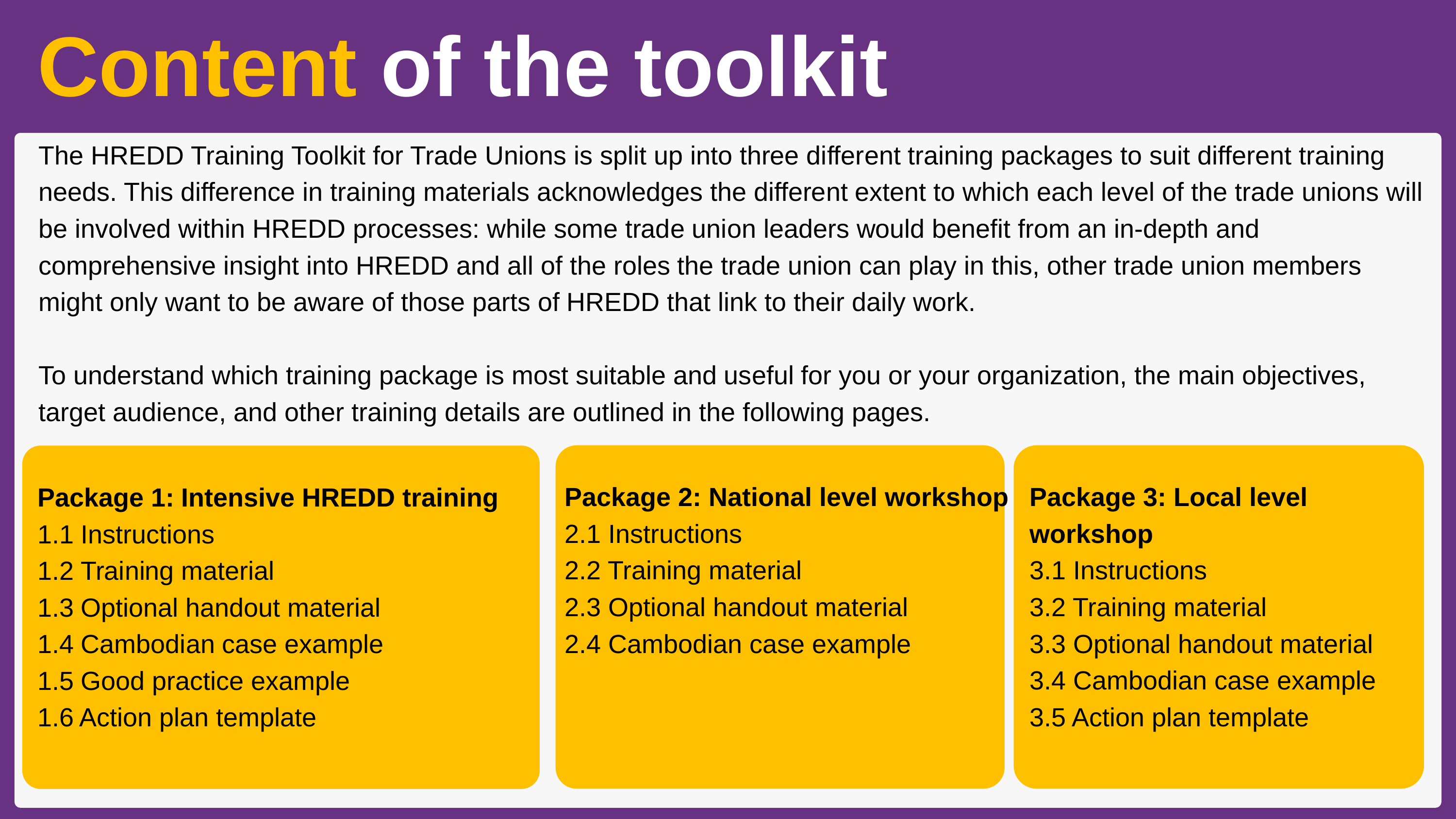

Content of the toolkit

The HREDD Training Toolkit for Trade Unions is split up into three different training packages to suit different training needs. This difference in training materials acknowledges the different extent to which each level of the trade unions will be involved within HREDD processes: while some trade union leaders would benefit from an in-depth and comprehensive insight into HREDD and all of the roles the trade union can play in this, other trade union members might only want to be aware of those parts of HREDD that link to their daily work.

To understand which training package is most suitable and useful for you or your organization, the main objectives, target audience, and other training details are outlined in the following pages.

Package 2: National level workshop
2.1 Instructions
2.2 Training material
2.3 Optional handout material
2.4 Cambodian case example

Package 3: Local level workshop
3.1 Instructions
3.2 Training material
3.3 Optional handout material
3.4 Cambodian case example
3.5 Action plan template

Package 1: Intensive HREDD training
1.1 Instructions
1.2 Training material
1.3 Optional handout material
1.4 Cambodian case example
1.5 Good practice example
1.6 Action plan template